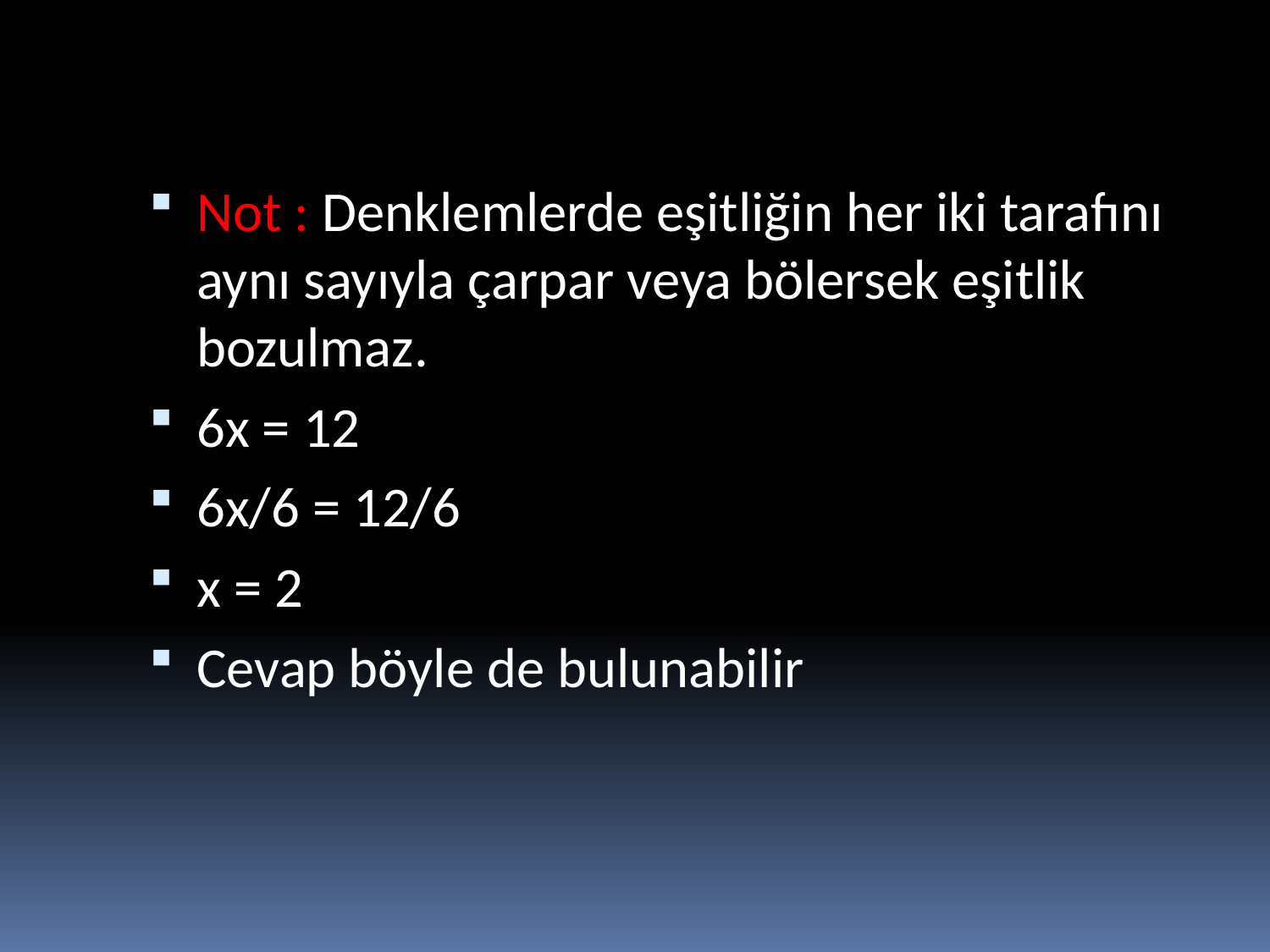

Not : Denklemlerde eşitliğin her iki tarafını aynı sayıyla çarpar veya bölersek eşitlik bozulmaz.
6x = 12
6x/6 = 12/6
x = 2
Cevap böyle de bulunabilir